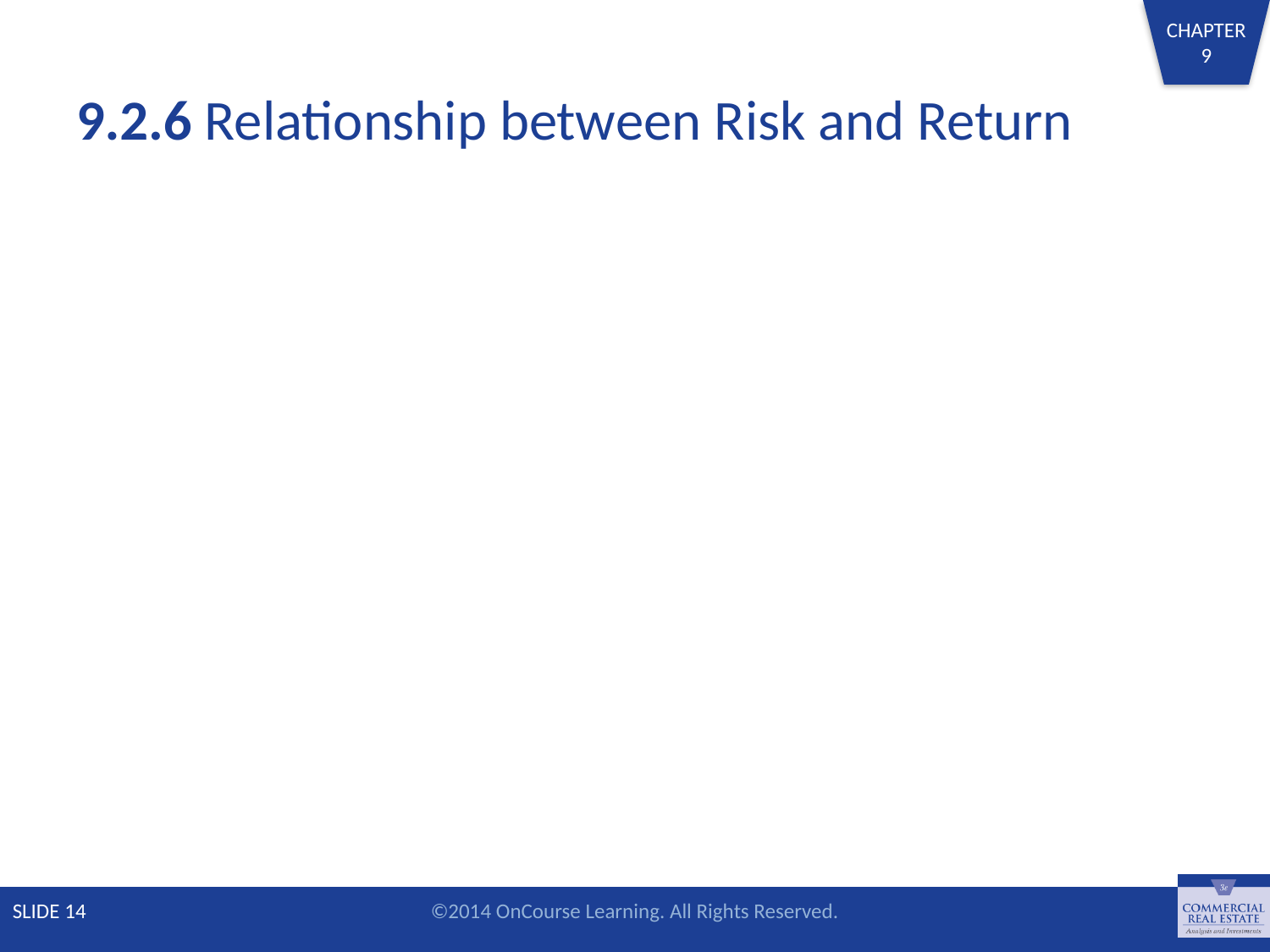

# 9.2.6 Relationship between Risk and Return

SLIDE 14